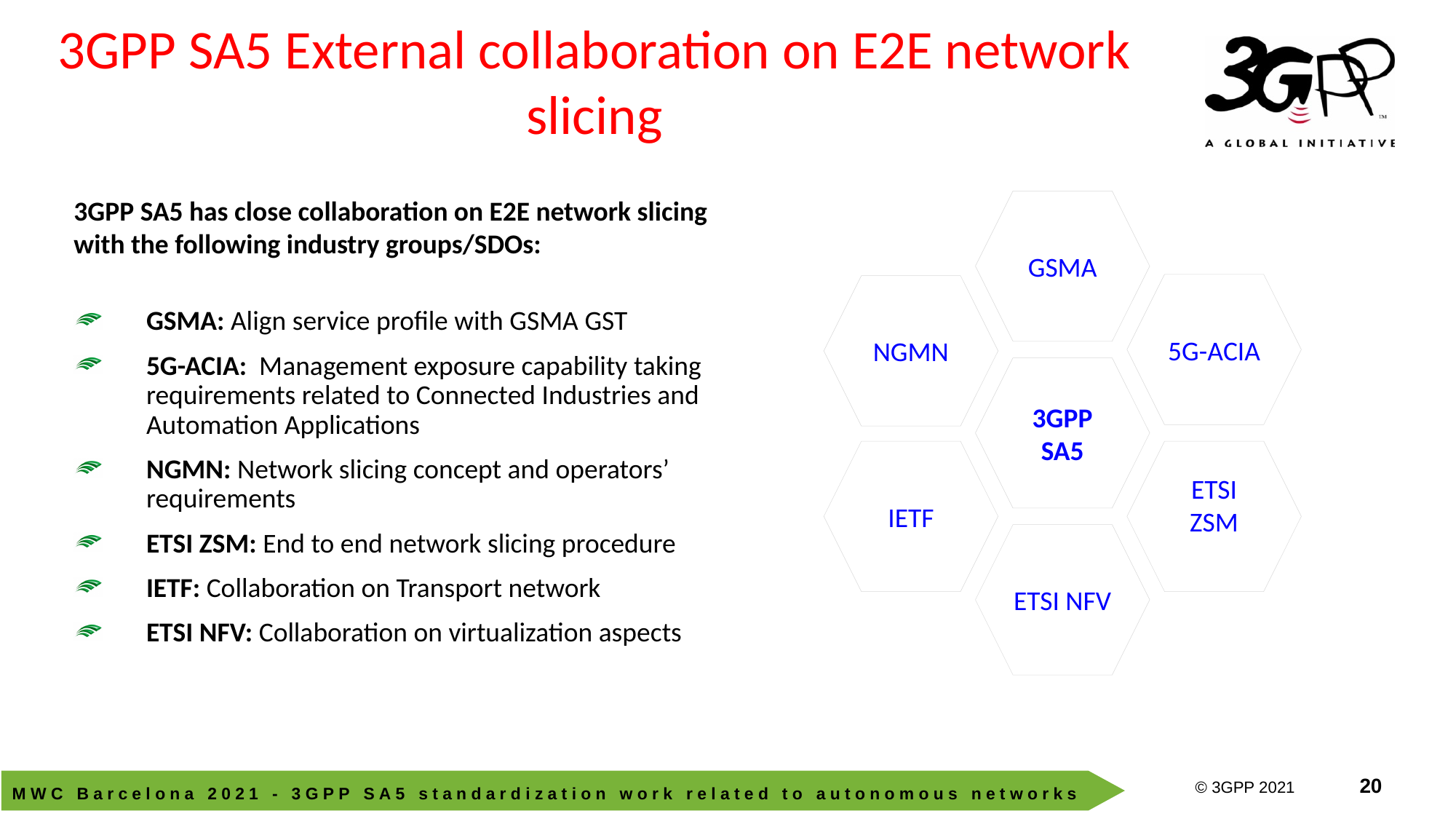

# 3GPP SA5 External collaboration on E2E network slicing
3GPP SA5 has close collaboration on E2E network slicing with the following industry groups/SDOs:

GSMA: Align service profile with GSMA GST
5G-ACIA:  Management exposure capability taking requirements related to Connected Industries and Automation Applications
NGMN: Network slicing concept and operators’ requirements
ETSI ZSM: End to end network slicing procedure
IETF: Collaboration on Transport network
ETSI NFV: Collaboration on virtualization aspects

GSMA
5G-ACIA
NGMN
3GPP SA5
IETF
ETSI ZSM

ETSI NFV